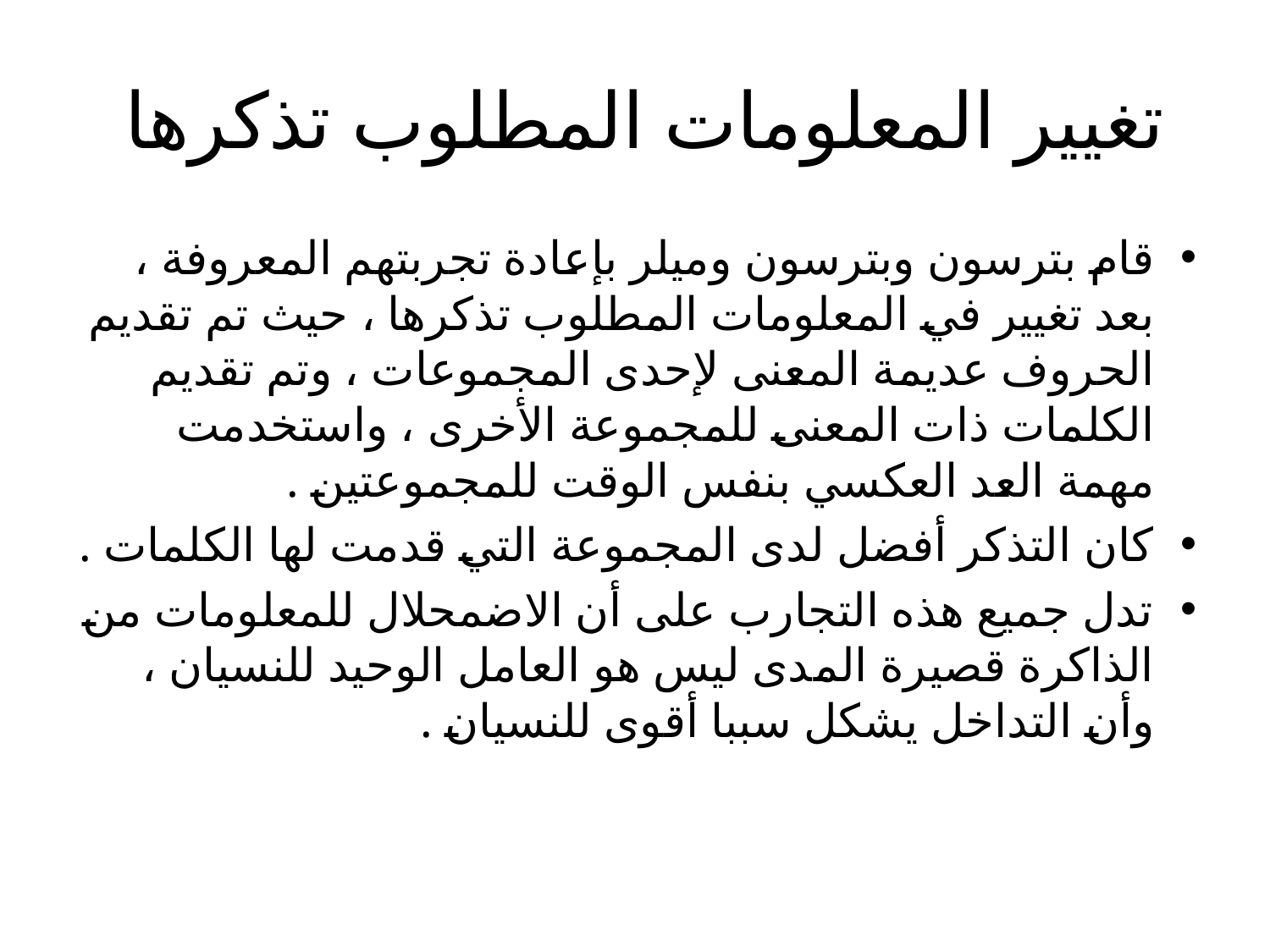

# تغيير المعلومات المطلوب تذكرها
قام بترسون وبترسون وميلر بإعادة تجربتهم المعروفة ، بعد تغيير في المعلومات المطلوب تذكرها ، حيث تم تقديم الحروف عديمة المعنى لإحدى المجموعات ، وتم تقديم الكلمات ذات المعنى للمجموعة الأخرى ، واستخدمت مهمة العد العكسي بنفس الوقت للمجموعتين .
كان التذكر أفضل لدى المجموعة التي قدمت لها الكلمات .
تدل جميع هذه التجارب على أن الاضمحلال للمعلومات من الذاكرة قصيرة المدى ليس هو العامل الوحيد للنسيان ، وأن التداخل يشكل سببا أقوى للنسيان .